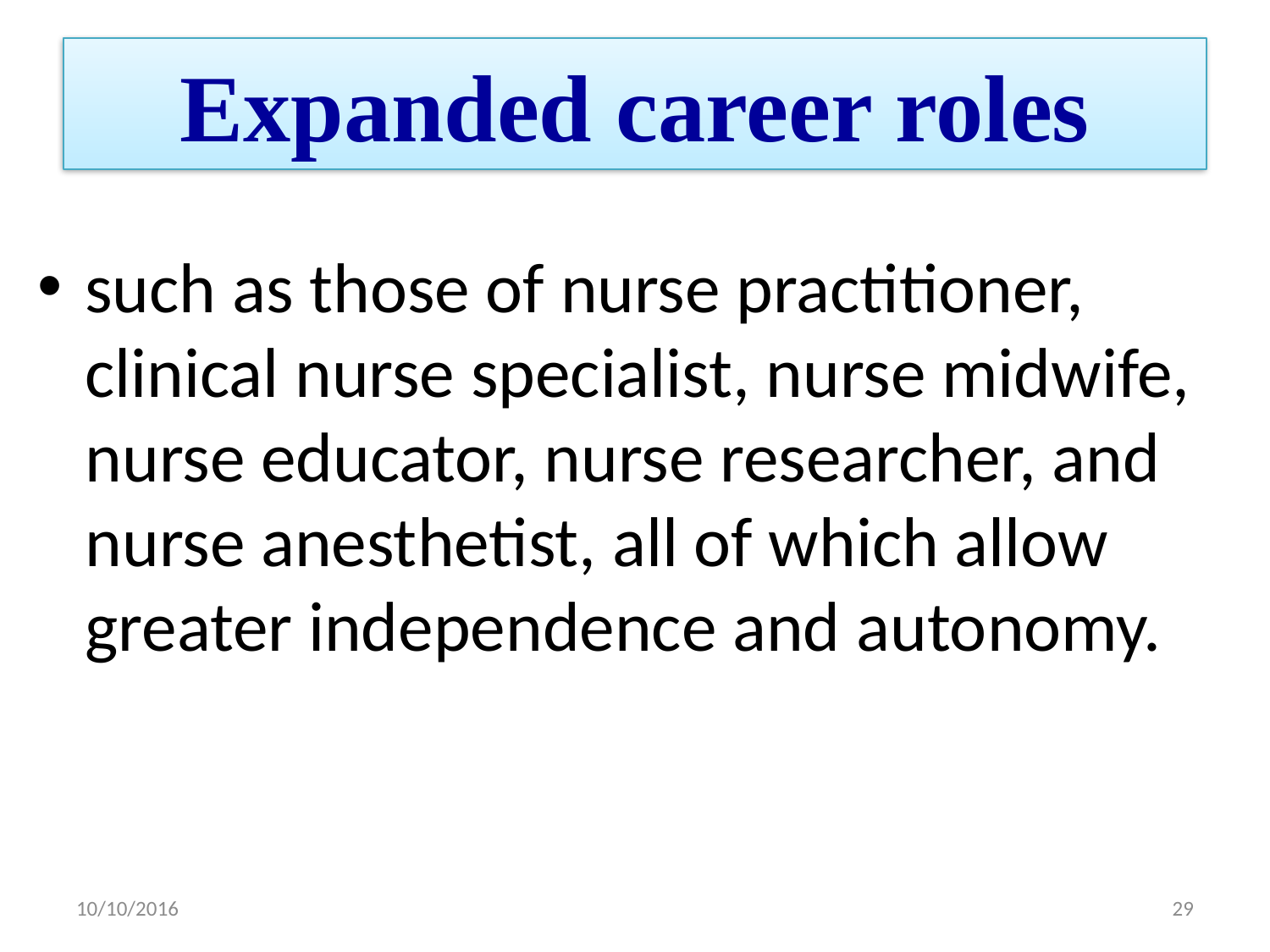

# Expanded career roles
such as those of nurse practitioner, clinical nurse specialist, nurse midwife, nurse educator, nurse researcher, and nurse anesthetist, all of which allow greater independence and autonomy.
10/10/2016
29